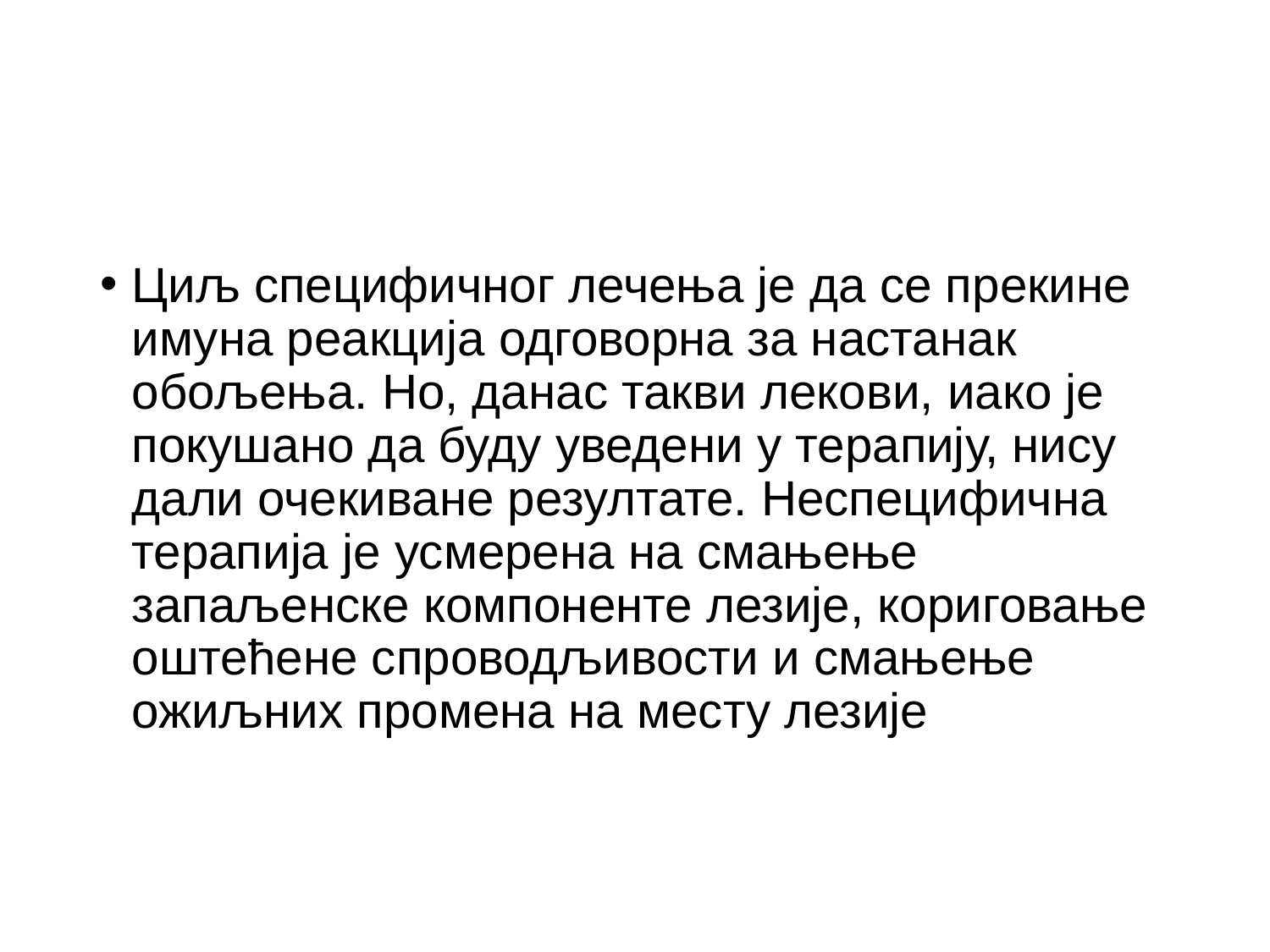

Циљ специфичног лечења је да се прекине имуна реакција одговорна за настанак обољења. Но, данас такви лекови, иако је покушано да буду уведени у терапију, нису дали очекиване резултате. Неспецифична терапија је усмерена на смањење запаљенске компоненте лезије, кориговање оштећене спроводљивости и смањење ожиљних промена на месту лезије